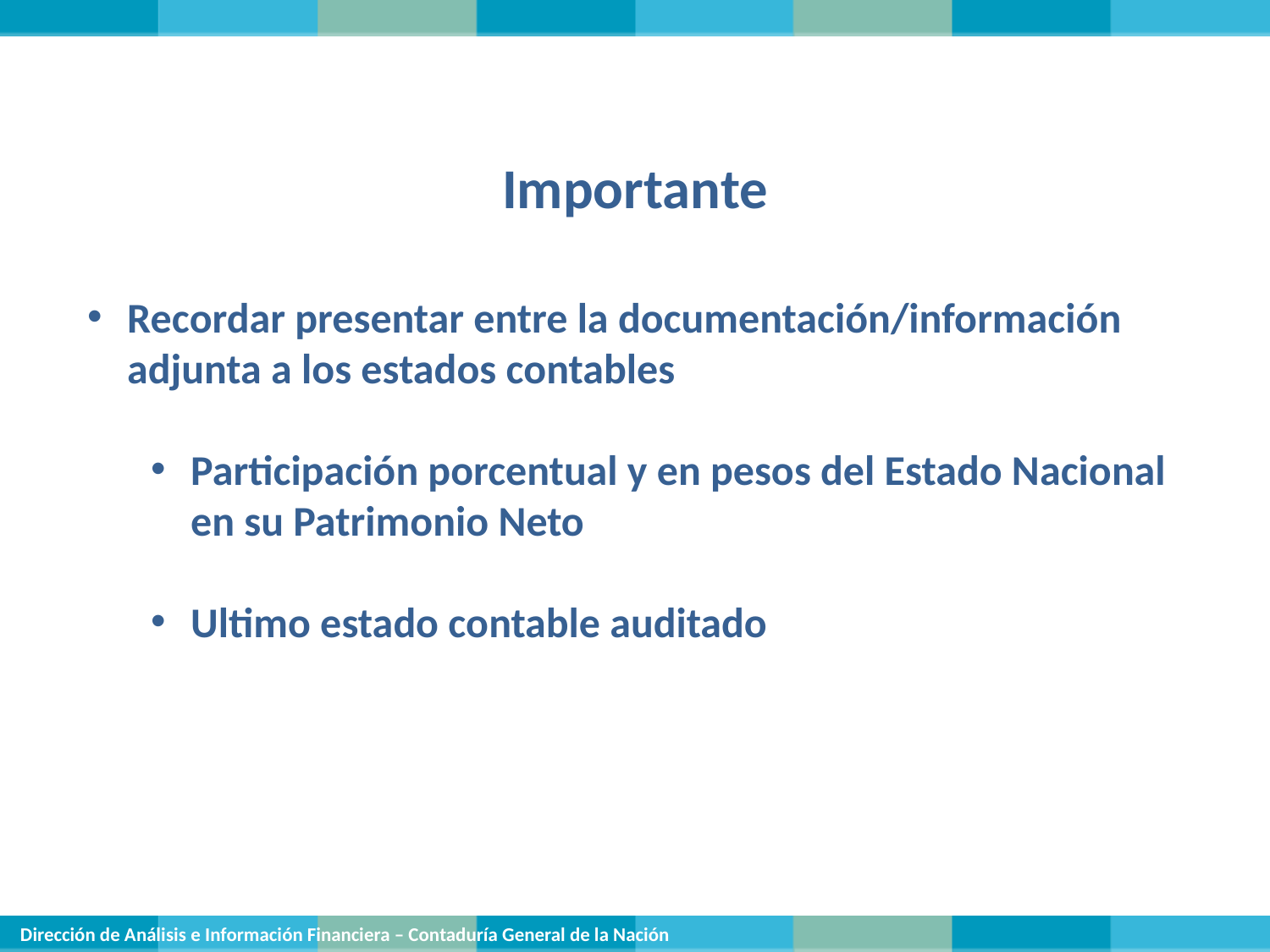

Importante
Recordar presentar entre la documentación/información adjunta a los estados contables

Participación porcentual y en pesos del Estado Nacional en su Patrimonio Neto

Ultimo estado contable auditado